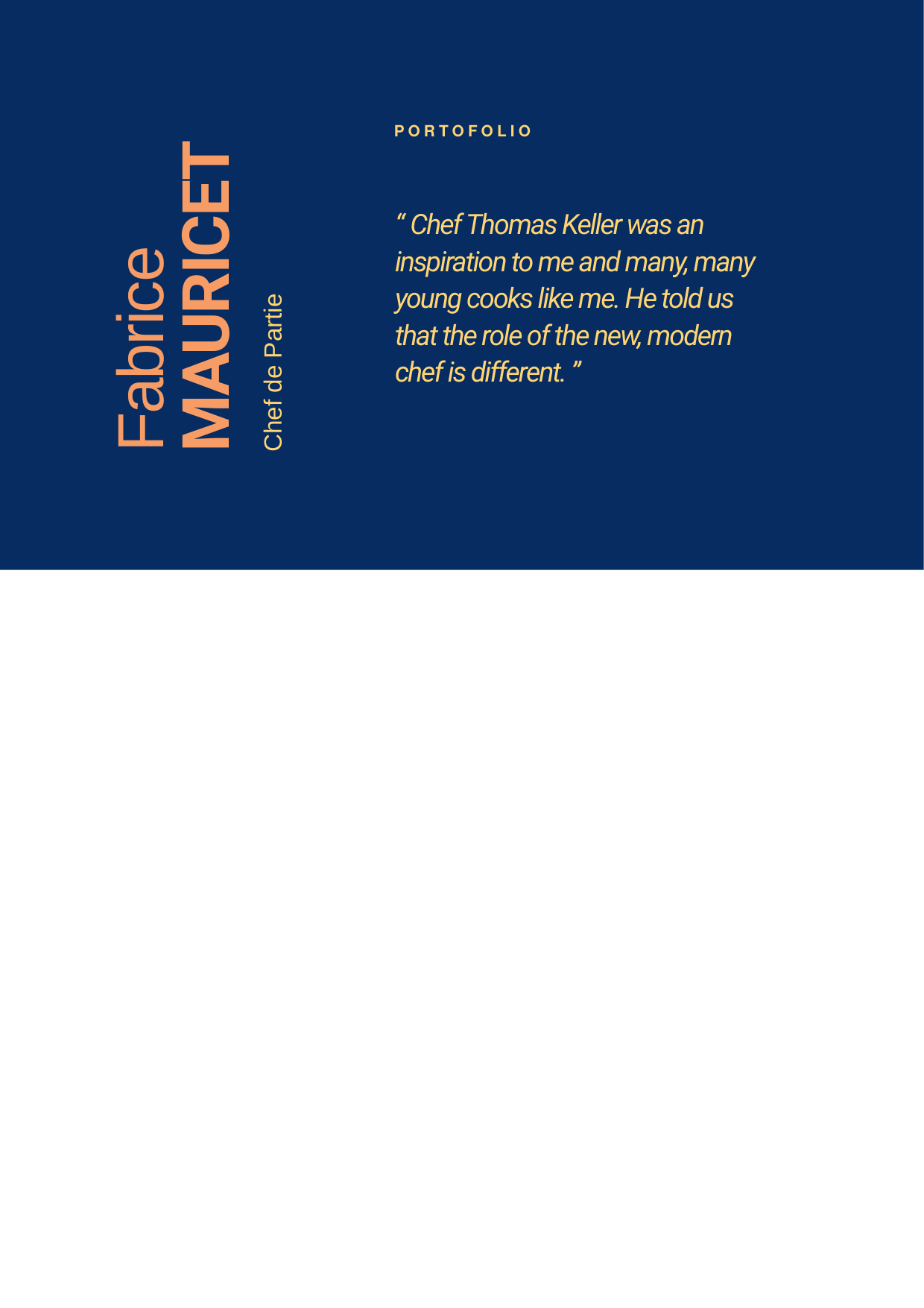

Portofolio
“ Chef Thomas Keller was an inspiration to me and many, many young cooks like me. He told us that the role of the new, modern chef is different. ”
Mauricet
Fabrice
Chef de Partie